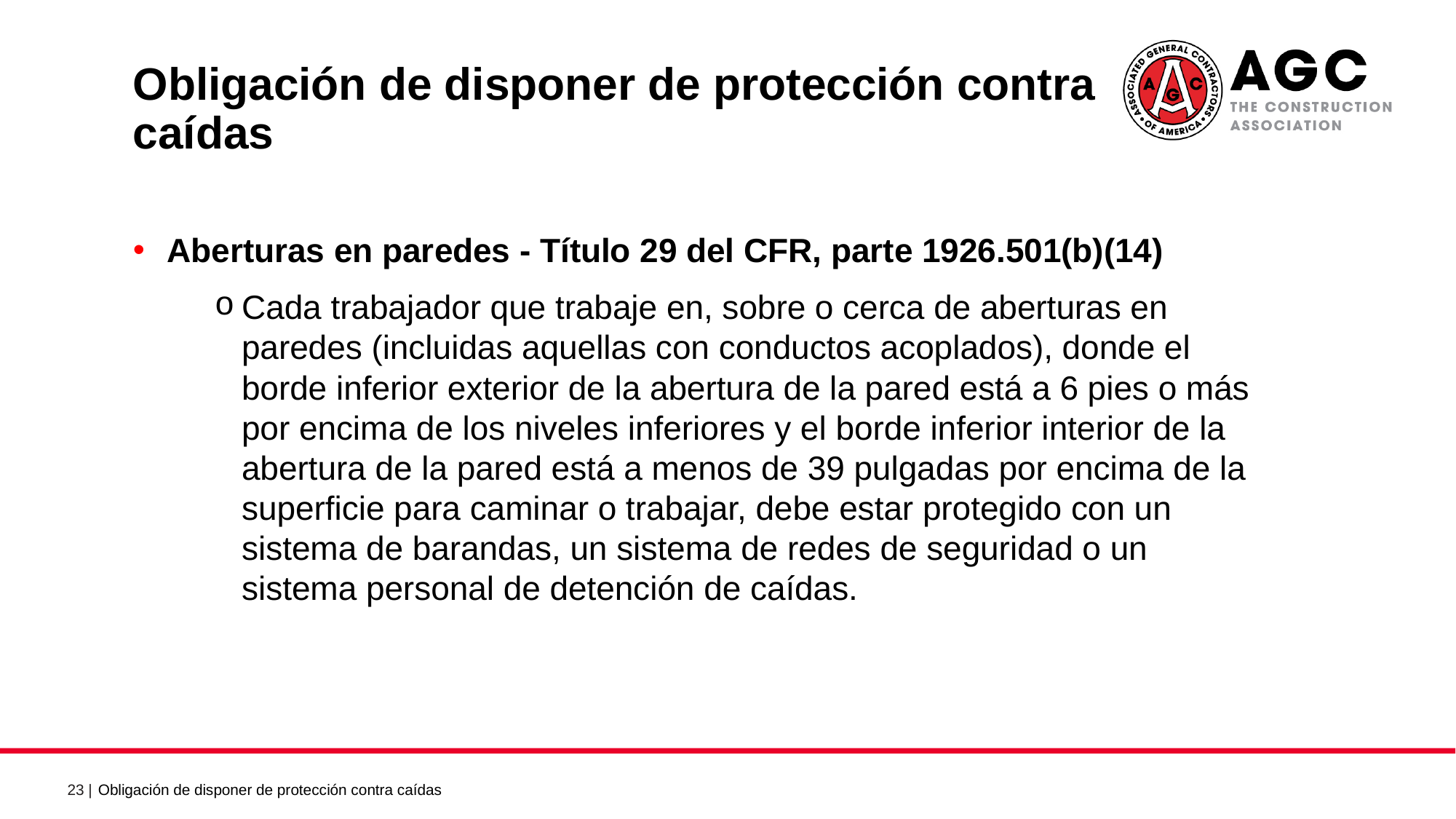

Obligación de disponer de protección contra caídas 13
Aberturas en paredes - Título 29 del CFR, parte 1926.501(b)(14)
Cada trabajador que trabaje en, sobre o cerca de aberturas en paredes (incluidas aquellas con conductos acoplados), donde el borde inferior exterior de la abertura de la pared está a 6 pies o más por encima de los niveles inferiores y el borde inferior interior de la abertura de la pared está a menos de 39 pulgadas por encima de la superficie para caminar o trabajar, debe estar protegido con un sistema de barandas, un sistema de redes de seguridad o un sistema personal de detención de caídas.
Obligación de disponer de protección contra caídas